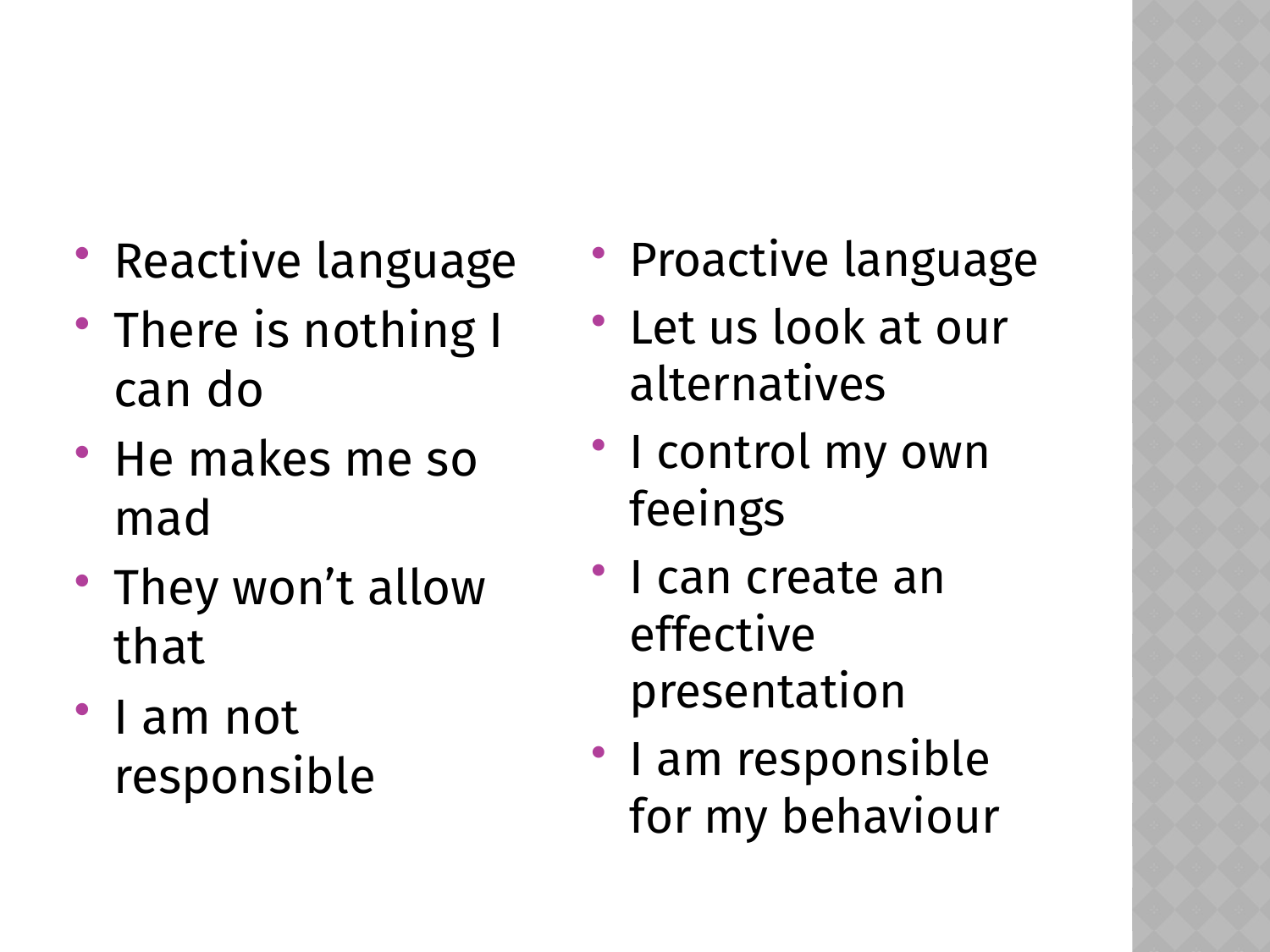

#
Reactive language
There is nothing I can do
He makes me so mad
They won’t allow that
I am not responsible
Proactive language
Let us look at our alternatives
I control my own feeings
I can create an effective presentation
I am responsible for my behaviour